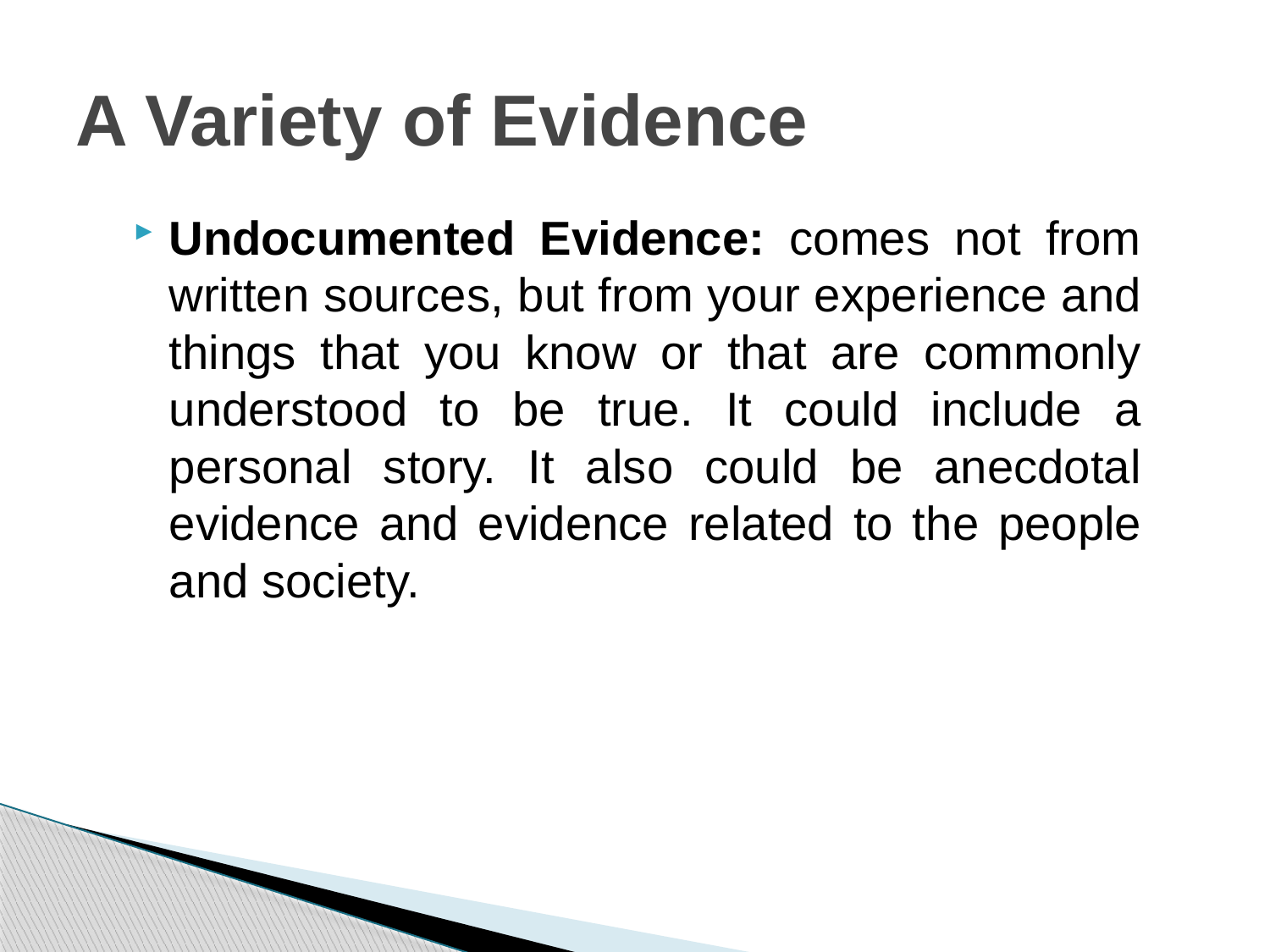

# A Variety of Evidence
Undocumented Evidence: comes not from written sources, but from your experience and things that you know or that are commonly understood to be true. It could include a personal story. It also could be anecdotal evidence and evidence related to the people and society.